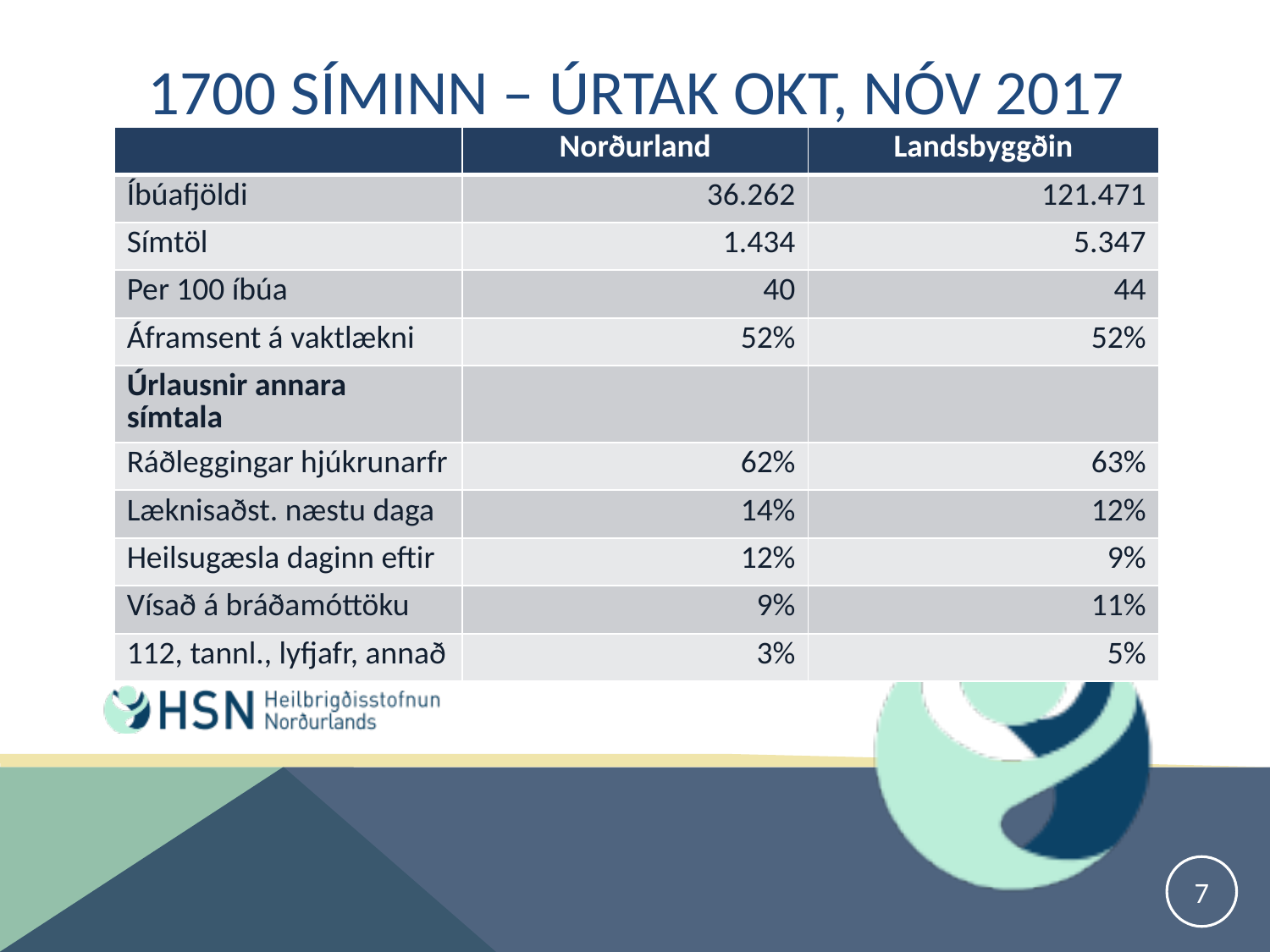

# 1700 síminn – úrtak okt, nóv 2017
|  | Norðurland | Landsbyggðin |
| --- | --- | --- |
| Íbúafjöldi | 36.262 | 121.471 |
| Símtöl | 1.434 | 5.347 |
| Per 100 íbúa | 40 | 44 |
| Áframsent á vaktlækni | 52% | 52% |
| Úrlausnir annara símtala |  |  |
| Ráðleggingar hjúkrunarfr | 62% | 63% |
| Læknisaðst. næstu daga | 14% | 12% |
| Heilsugæsla daginn eftir | 12% | 9% |
| Vísað á bráðamóttöku | 9% | 11% |
| 112, tannl., lyfjafr, annað | 3% | 5% |
7